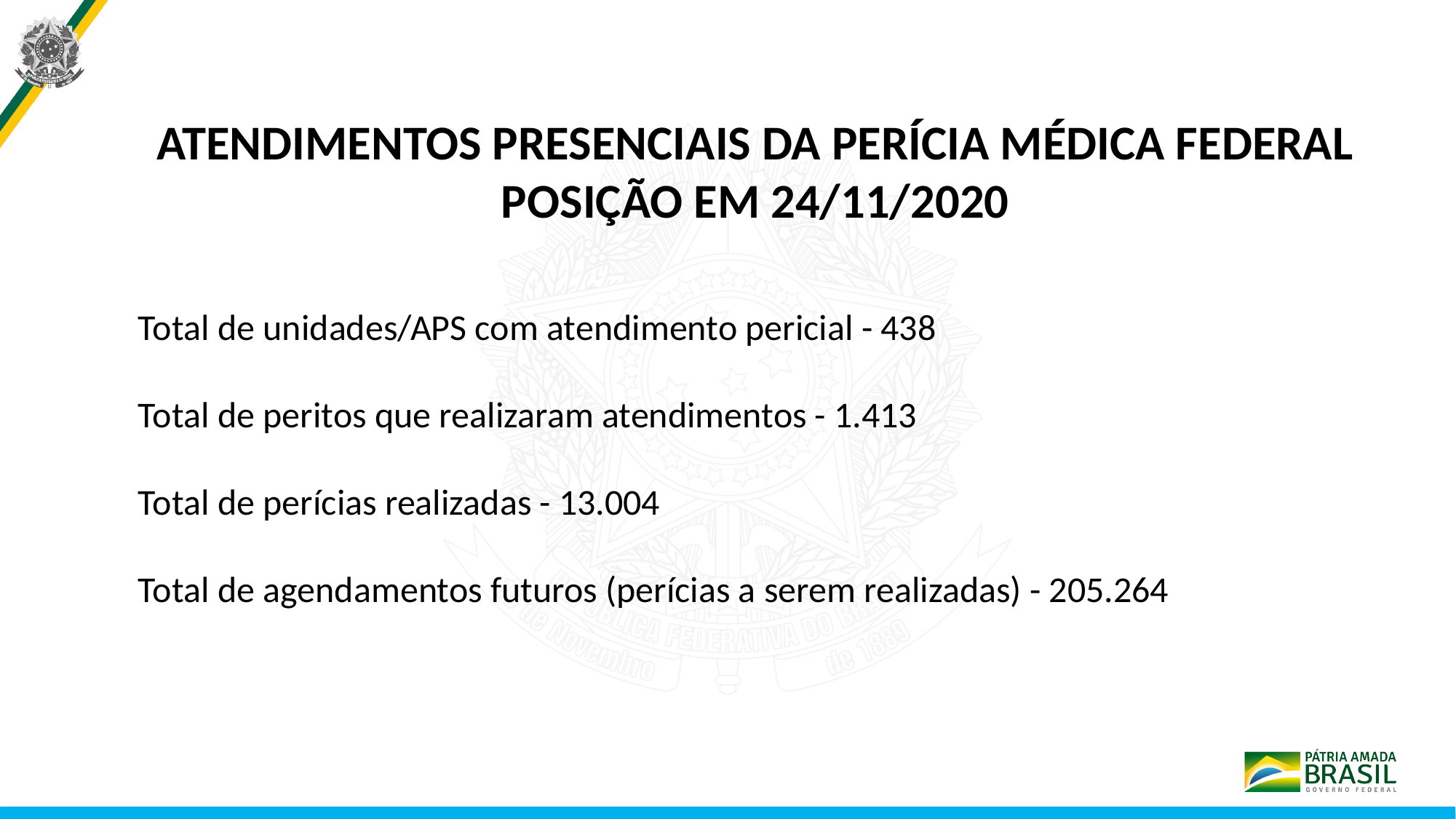

ATENDIMENTOS PRESENCIAIS DA PERÍCIA MÉDICA FEDERAL
POSIÇÃO EM 24/11/2020

Total de unidades/APS com atendimento pericial - 438

Total de peritos que realizaram atendimentos - 1.413

Total de perícias realizadas - 13.004

Total de agendamentos futuros (perícias a serem realizadas) - 205.264